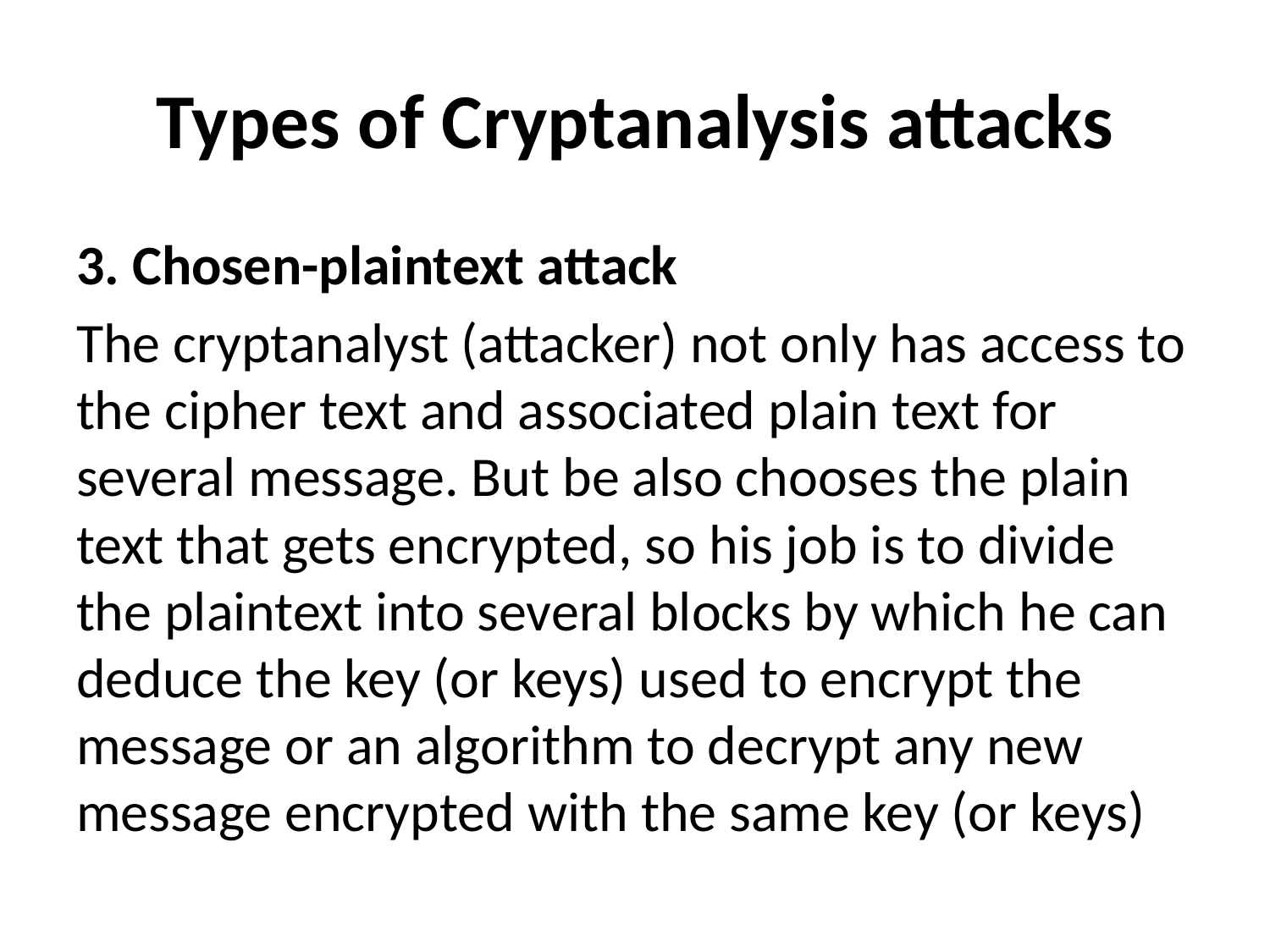

# Types of Cryptanalysis attacks
3. Chosen-plaintext attack
The cryptanalyst (attacker) not only has access to the cipher text and associated plain text for several message. But be also chooses the plain text that gets encrypted, so his job is to divide the plaintext into several blocks by which he can deduce the key (or keys) used to encrypt the message or an algorithm to decrypt any new message encrypted with the same key (or keys)